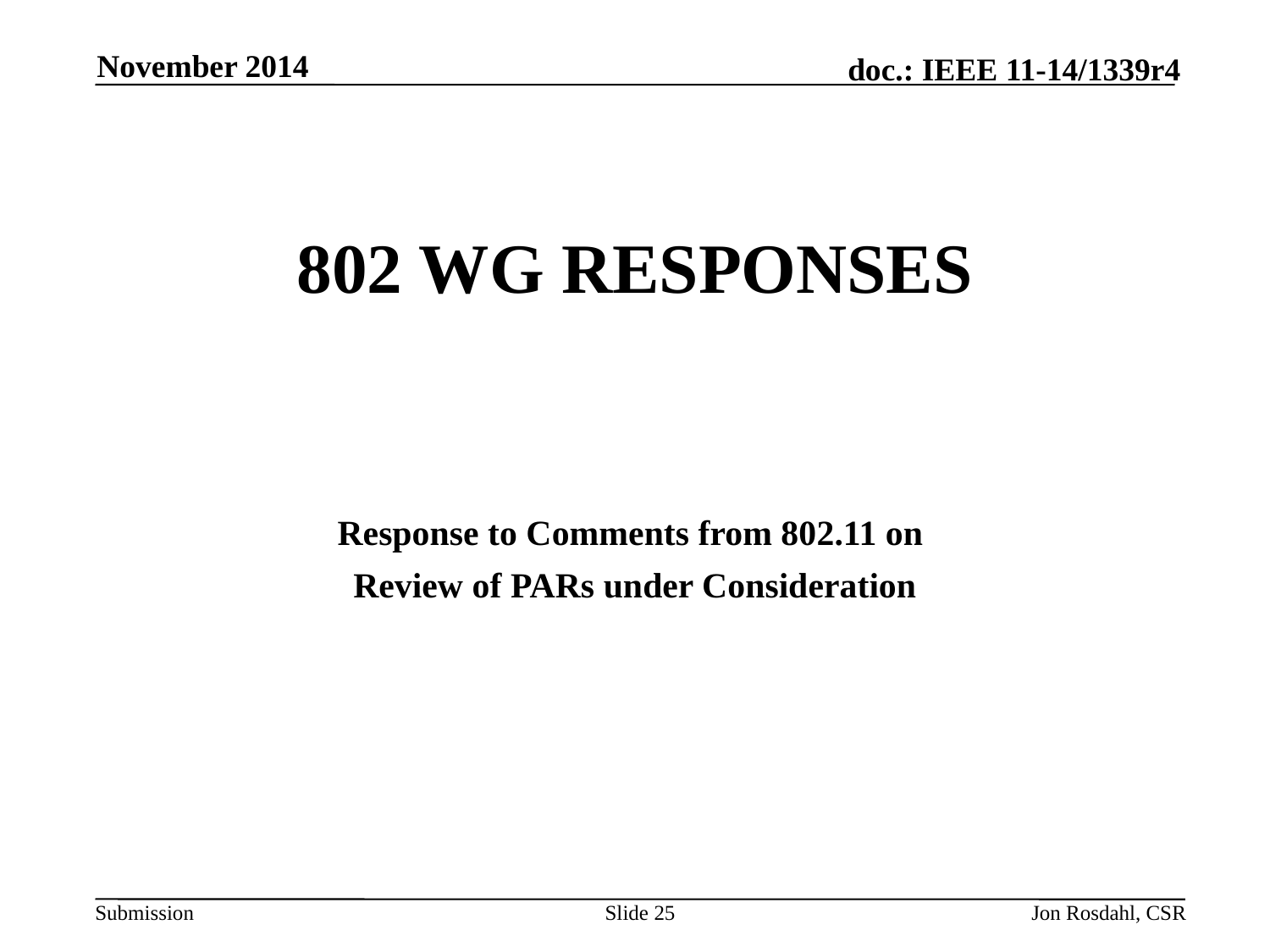

November 2014
# 802 WG Responses
Response to Comments from 802.11 on
Review of PARs under Consideration
Slide 25
Jon Rosdahl, CSR